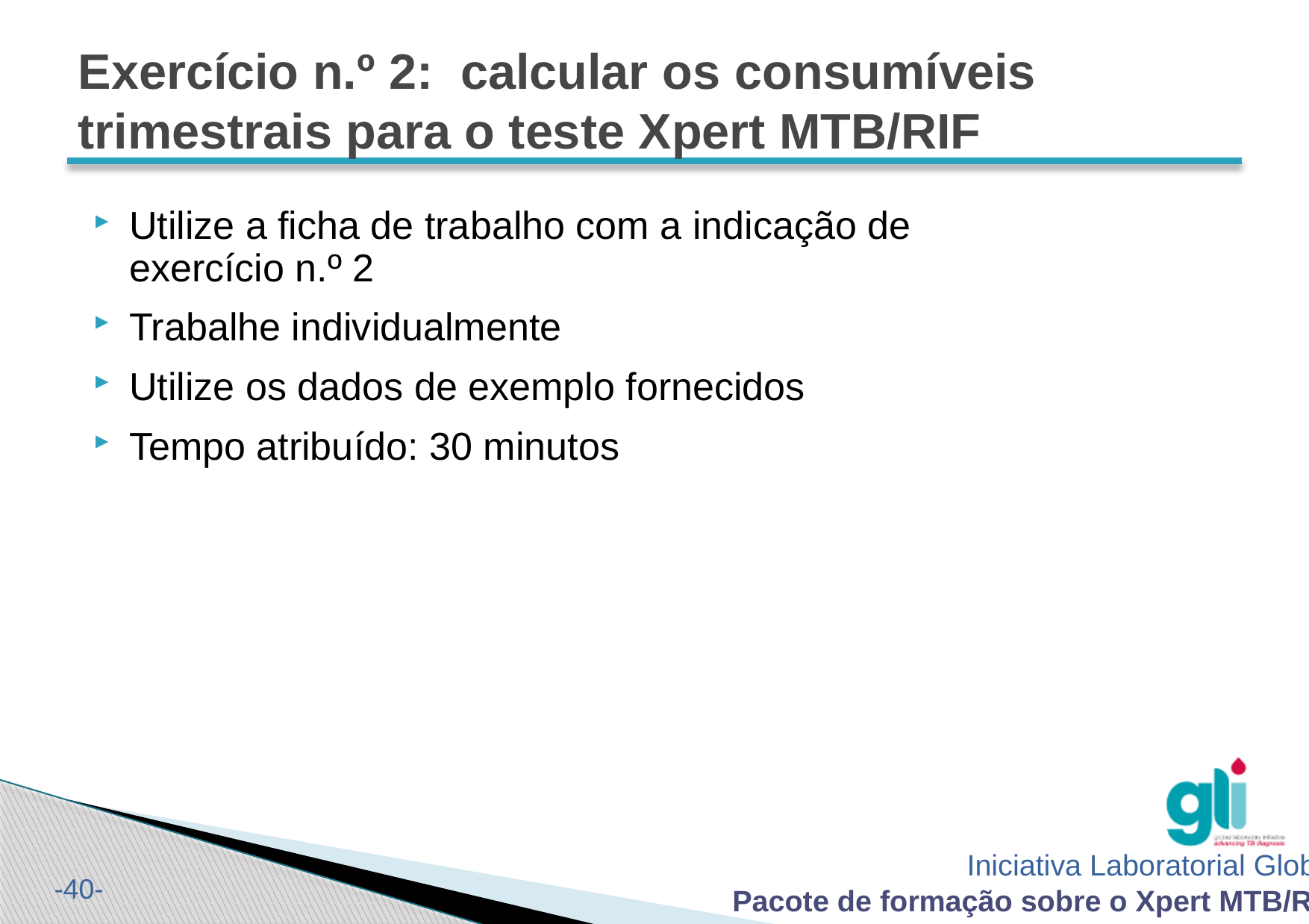

# Exercício n.º 2:  calcular os consumíveis trimestrais para o teste Xpert MTB/RIF
Utilize a ficha de trabalho com a indicação de
exercício n.º 2
Trabalhe individualmente
Utilize os dados de exemplo fornecidos
Tempo atribuído: 30 minutos